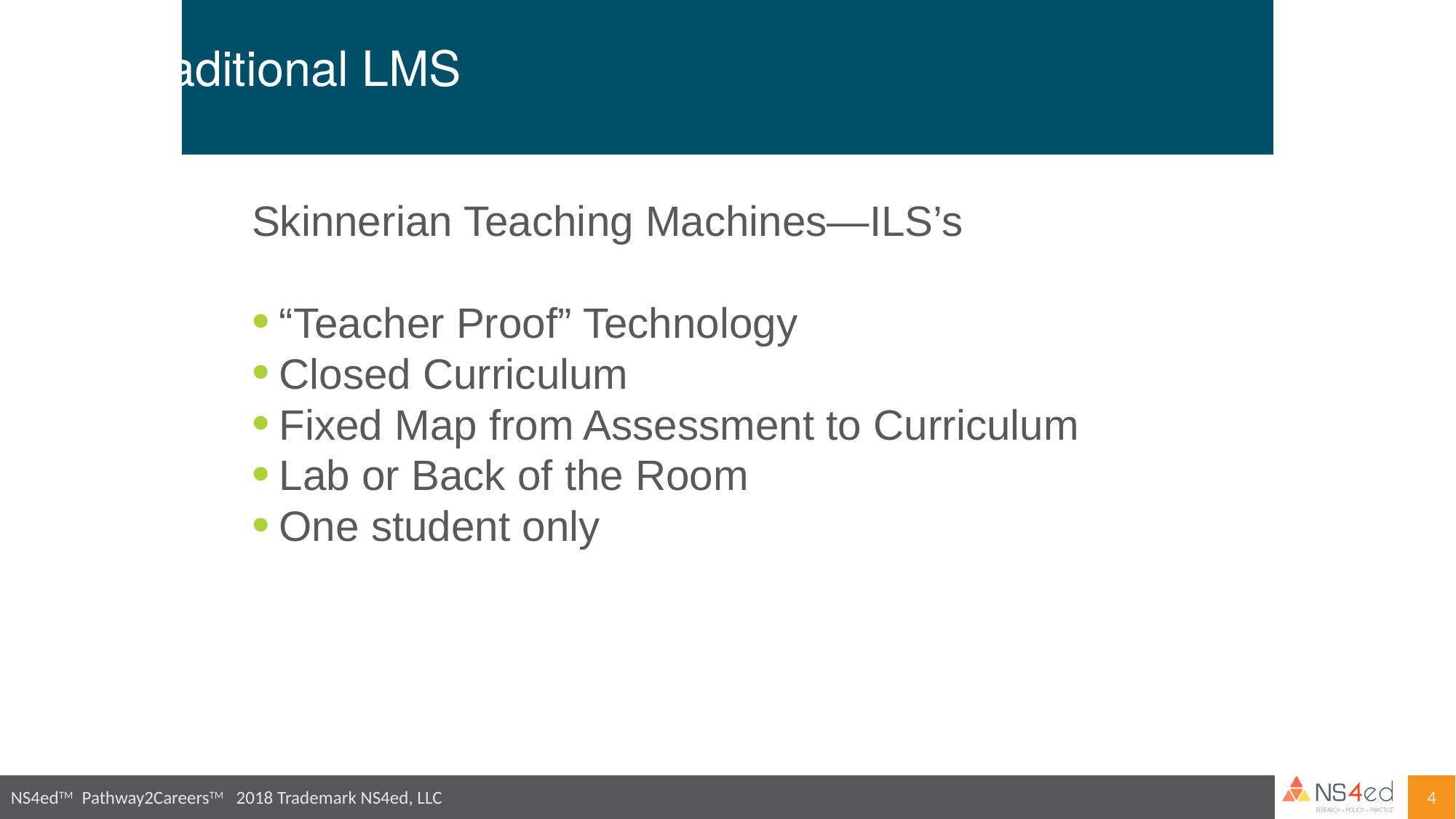

# Traditional LMS
Skinnerian Teaching Machines—ILS’s

“Teacher Proof” Technology
Closed Curriculum
Fixed Map from Assessment to Curriculum
Lab or Back of the Room
One student only